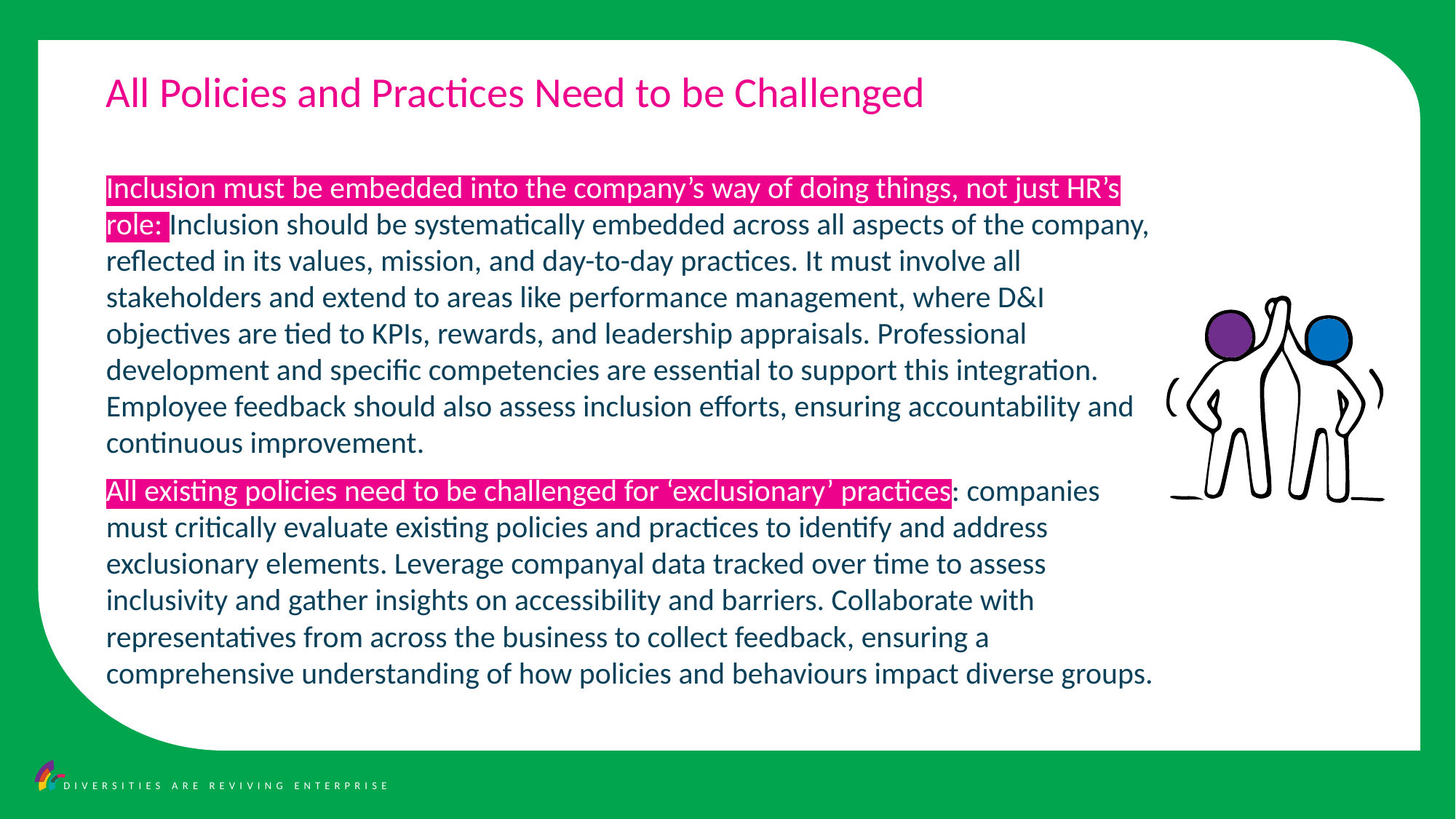

All Policies and Practices Need to be Challenged
Inclusion must be embedded into the company’s way of doing things, not just HR’s role: Inclusion should be systematically embedded across all aspects of the company, reflected in its values, mission, and day-to-day practices. It must involve all stakeholders and extend to areas like performance management, where D&I objectives are tied to KPIs, rewards, and leadership appraisals. Professional development and specific competencies are essential to support this integration. Employee feedback should also assess inclusion efforts, ensuring accountability and continuous improvement.
All existing policies need to be challenged for ‘exclusionary’ practices: companies must critically evaluate existing policies and practices to identify and address exclusionary elements. Leverage companyal data tracked over time to assess inclusivity and gather insights on accessibility and barriers. Collaborate with representatives from across the business to collect feedback, ensuring a comprehensive understanding of how policies and behaviours impact diverse groups.